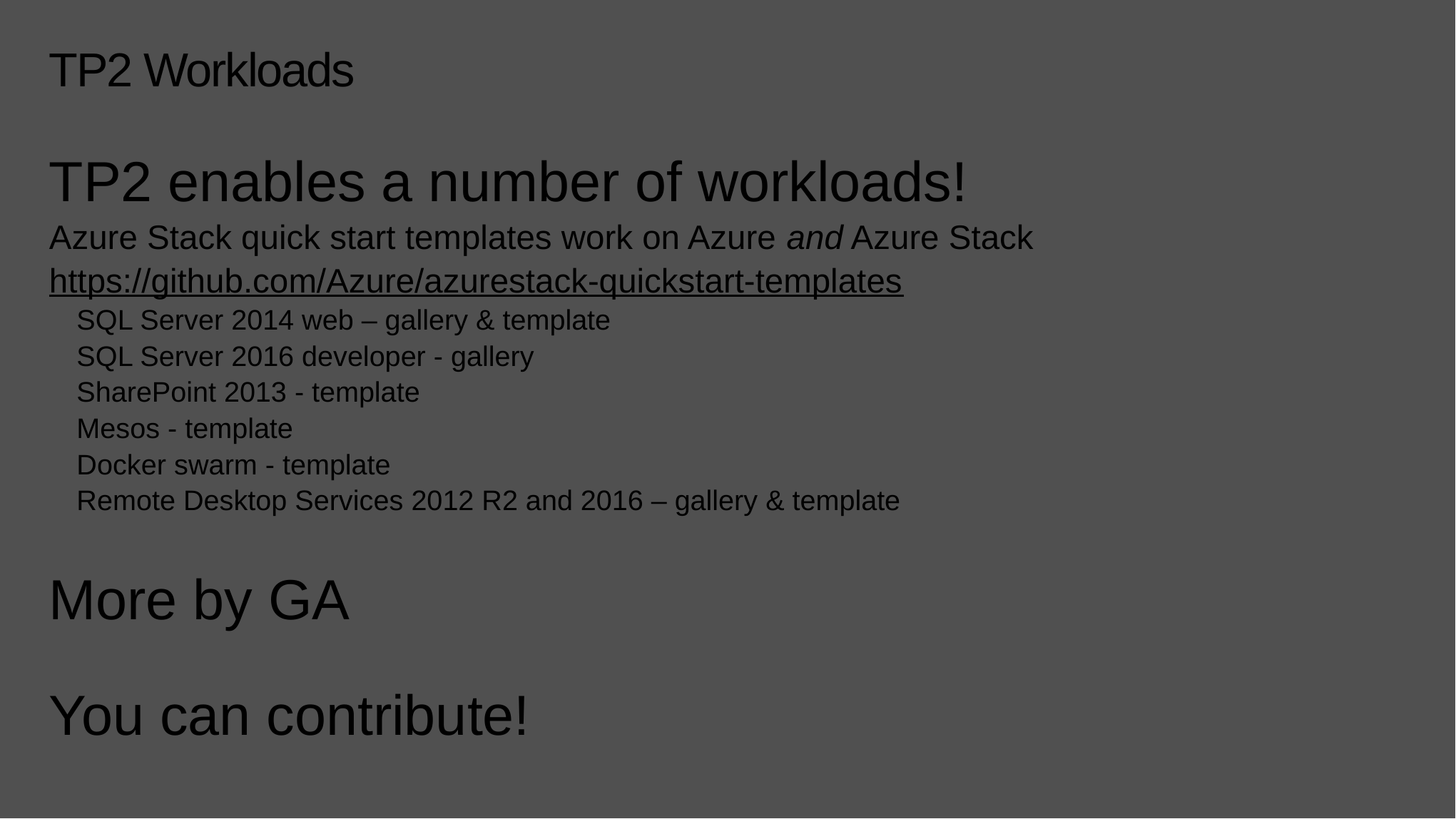

# TP2 Workloads
TP2 enables a number of workloads!
Azure Stack quick start templates work on Azure and Azure Stack
https://github.com/Azure/azurestack-quickstart-templates
SQL Server 2014 web – gallery & template
SQL Server 2016 developer - gallery
SharePoint 2013 - template
Mesos - template
Docker swarm - template
Remote Desktop Services 2012 R2 and 2016 – gallery & template

More by GA

You can contribute!